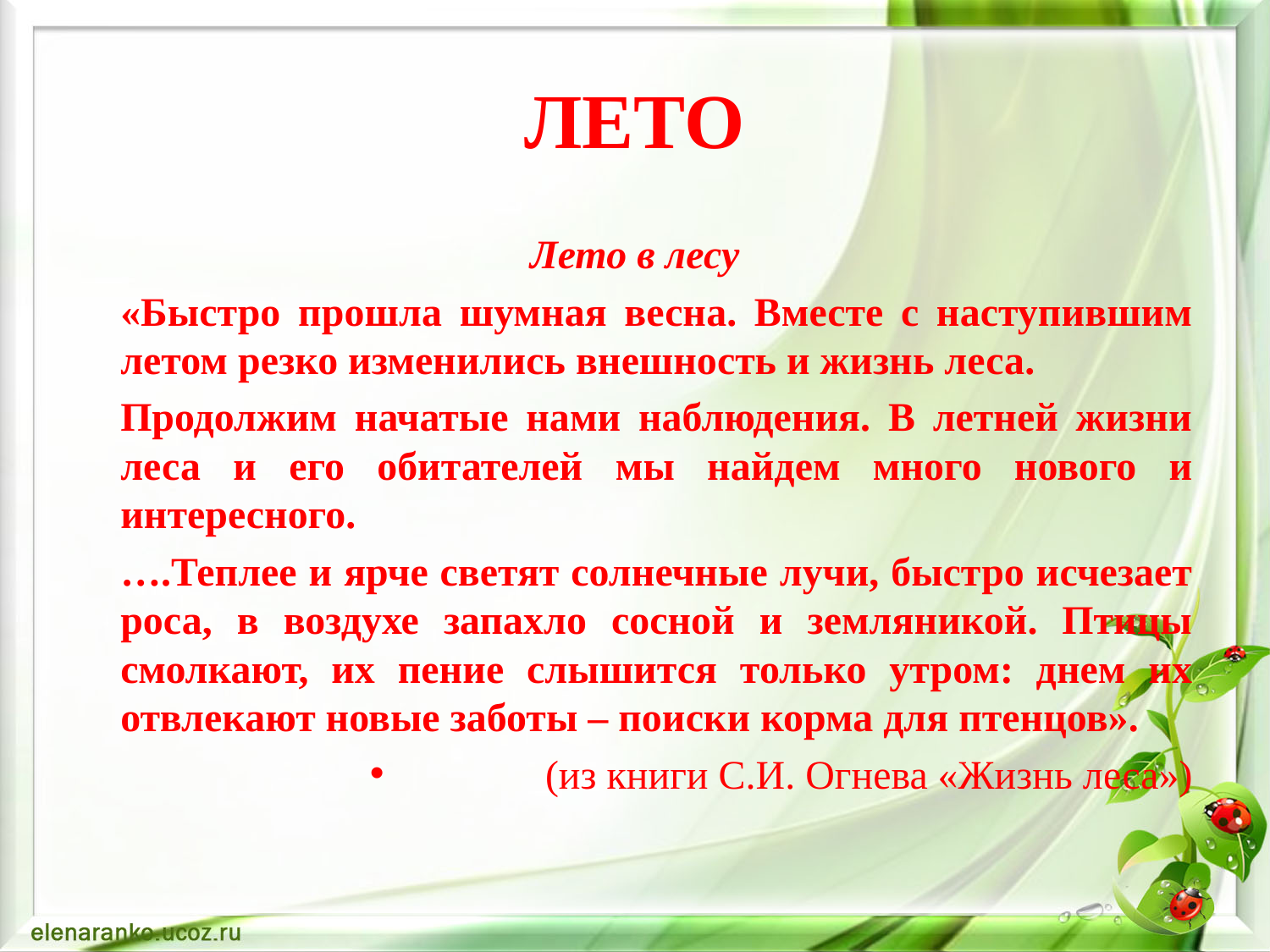

# ЛЕТО
Лето в лесу
		«Быстро прошла шумная весна. Вместе с наступившим летом резко изменились внешность и жизнь леса.
	Продолжим начатые нами наблюдения. В летней жизни леса и его обитателей мы найдем много нового и интересного.
	….Теплее и ярче светят солнечные лучи, быстро исчезает роса, в воздухе запахло сосной и земляникой. Птицы смолкают, их пение слышится только утром: днем их отвлекают новые заботы – поиски корма для птенцов».
(из книги С.И. Огнева «Жизнь леса»)